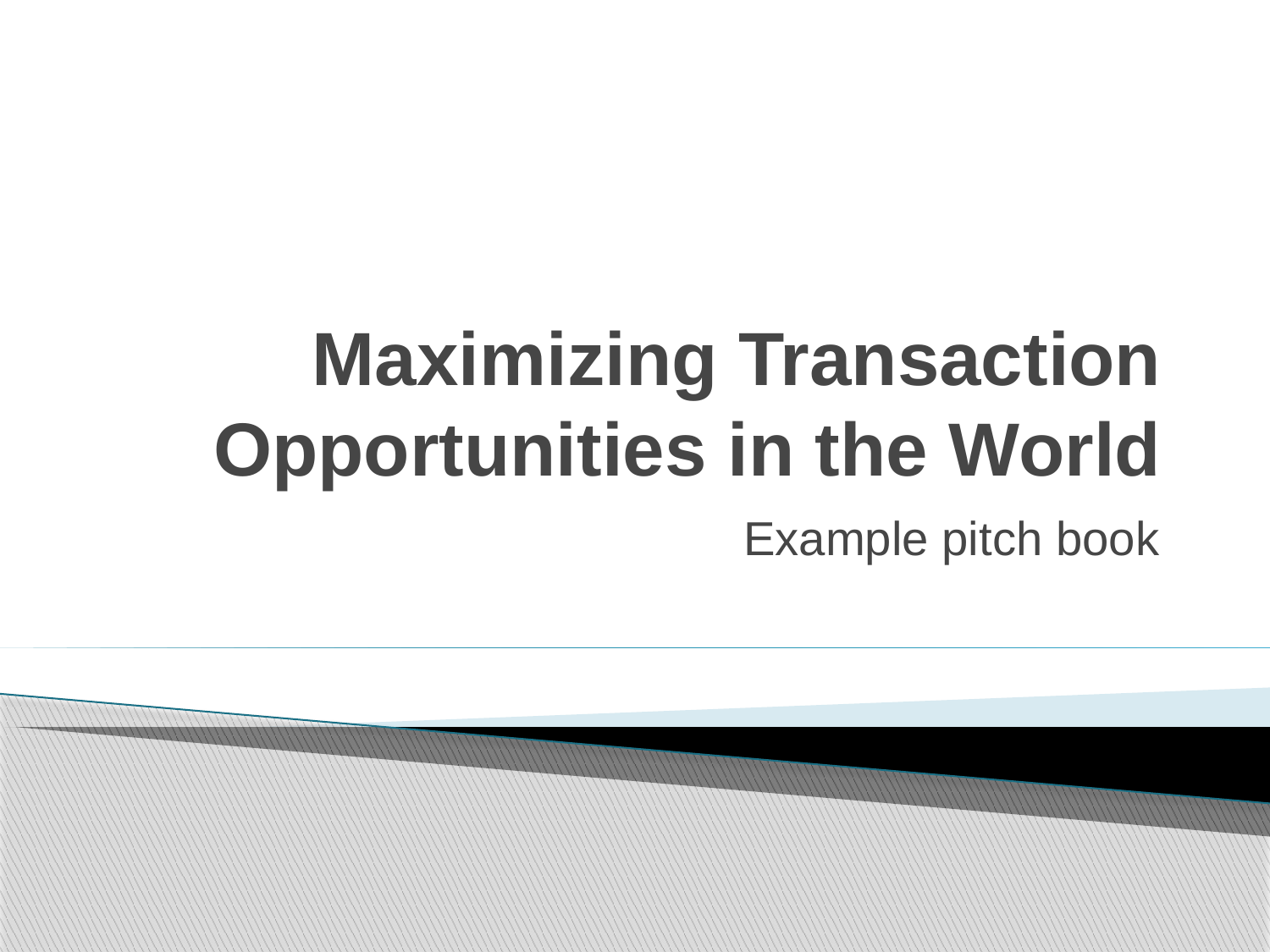

# Maximizing Transaction Opportunities in the World
Example pitch book